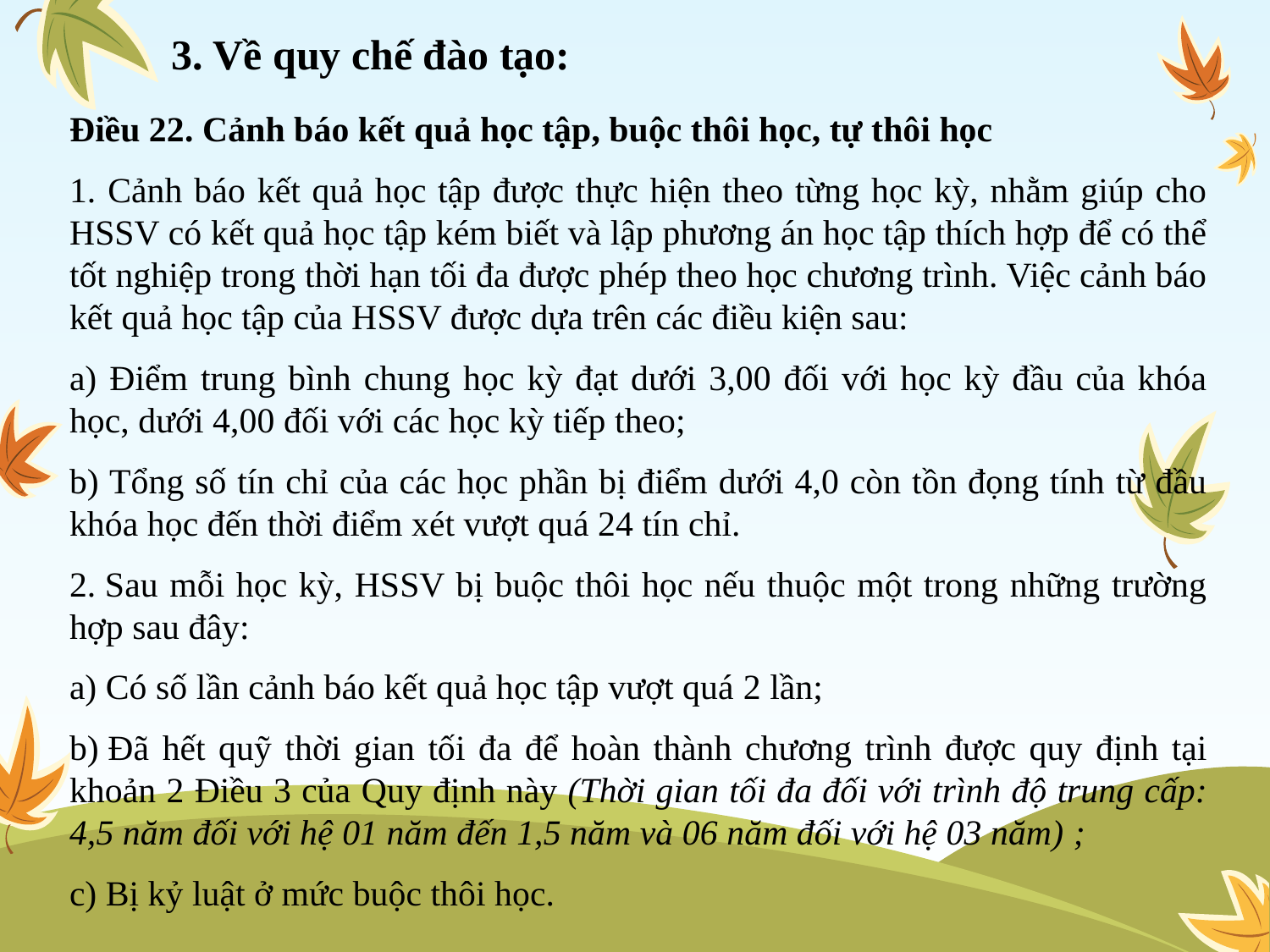

# 3. Về quy chế đào tạo:
Điều 22. Cảnh báo kết quả học tập, buộc thôi học, tự thôi học
1. Cảnh báo kết quả học tập được thực hiện theo từng học kỳ, nhằm giúp cho HSSV có kết quả học tập kém biết và lập phương án học tập thích hợp để có thể tốt nghiệp trong thời hạn tối đa được phép theo học chương trình. Việc cảnh báo kết quả học tập của HSSV được dựa trên các điều kiện sau:
a) Điểm trung bình chung học kỳ đạt dưới 3,00 đối với học kỳ đầu của khóa học, dưới 4,00 đối với các học kỳ tiếp theo;
b) Tổng số tín chỉ của các học phần bị điểm dưới 4,0 còn tồn đọng tính từ đầu khóa học đến thời điểm xét vượt quá 24 tín chỉ.
2. Sau mỗi học kỳ, HSSV bị buộc thôi học nếu thuộc một trong những trường hợp sau đây:
a) Có số lần cảnh báo kết quả học tập vượt quá 2 lần;
b) Đã hết quỹ thời gian tối đa để hoàn thành chương trình được quy định tại khoản 2 Điều 3 của Quy định này (Thời gian tối đa đối với trình độ trung cấp: 4,5 năm đối với hệ 01 năm đến 1,5 năm và 06 năm đối với hệ 03 năm) ;
c) Bị kỷ luật ở mức buộc thôi học.